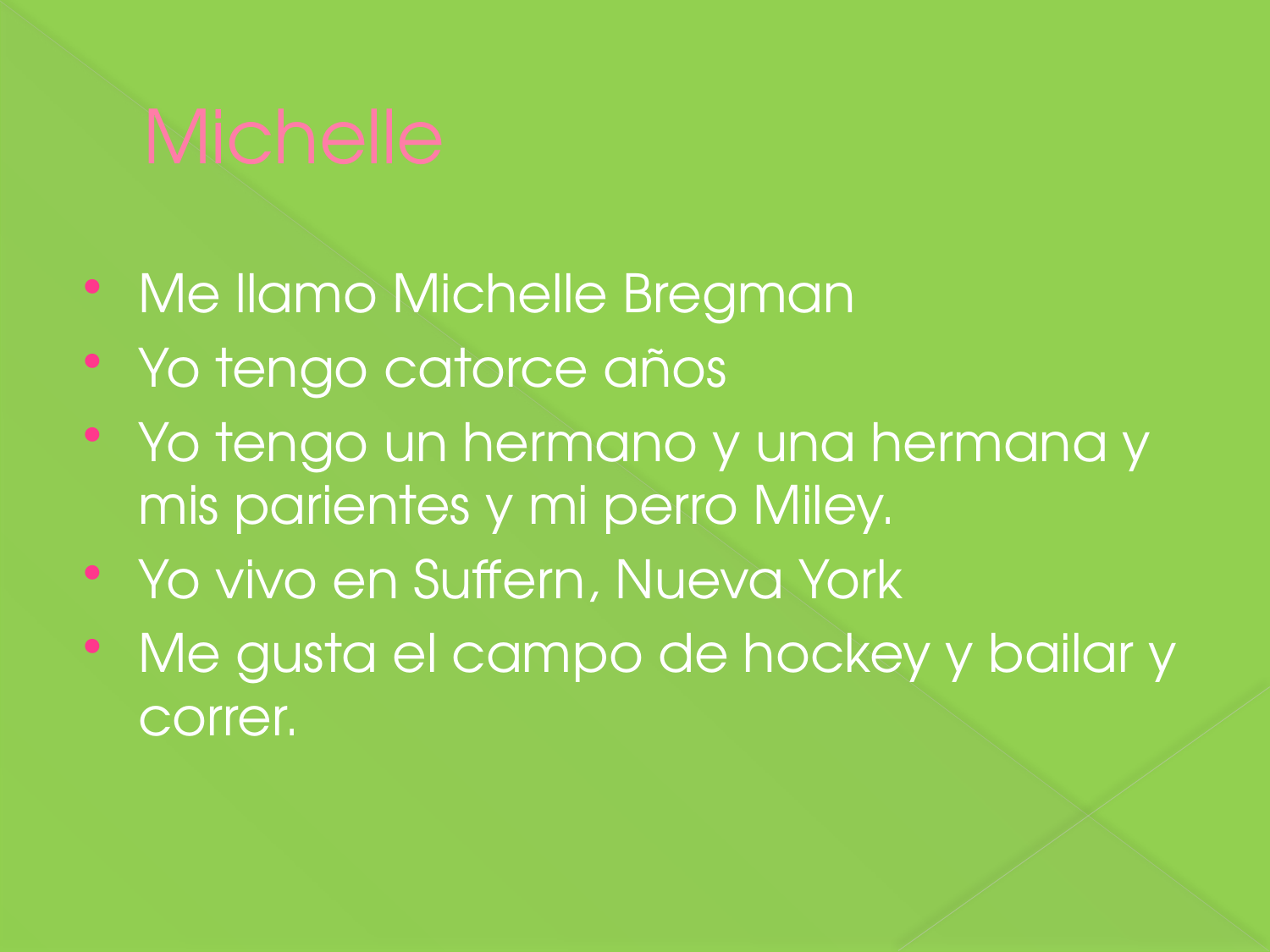

# Michelle
Me llamo Michelle Bregman
Yo tengo catorce años
Yo tengo un hermano y una hermana y mis parientes y mi perro Miley.
Yo vivo en Suffern, Nueva York
Me gusta el campo de hockey y bailar y correr.